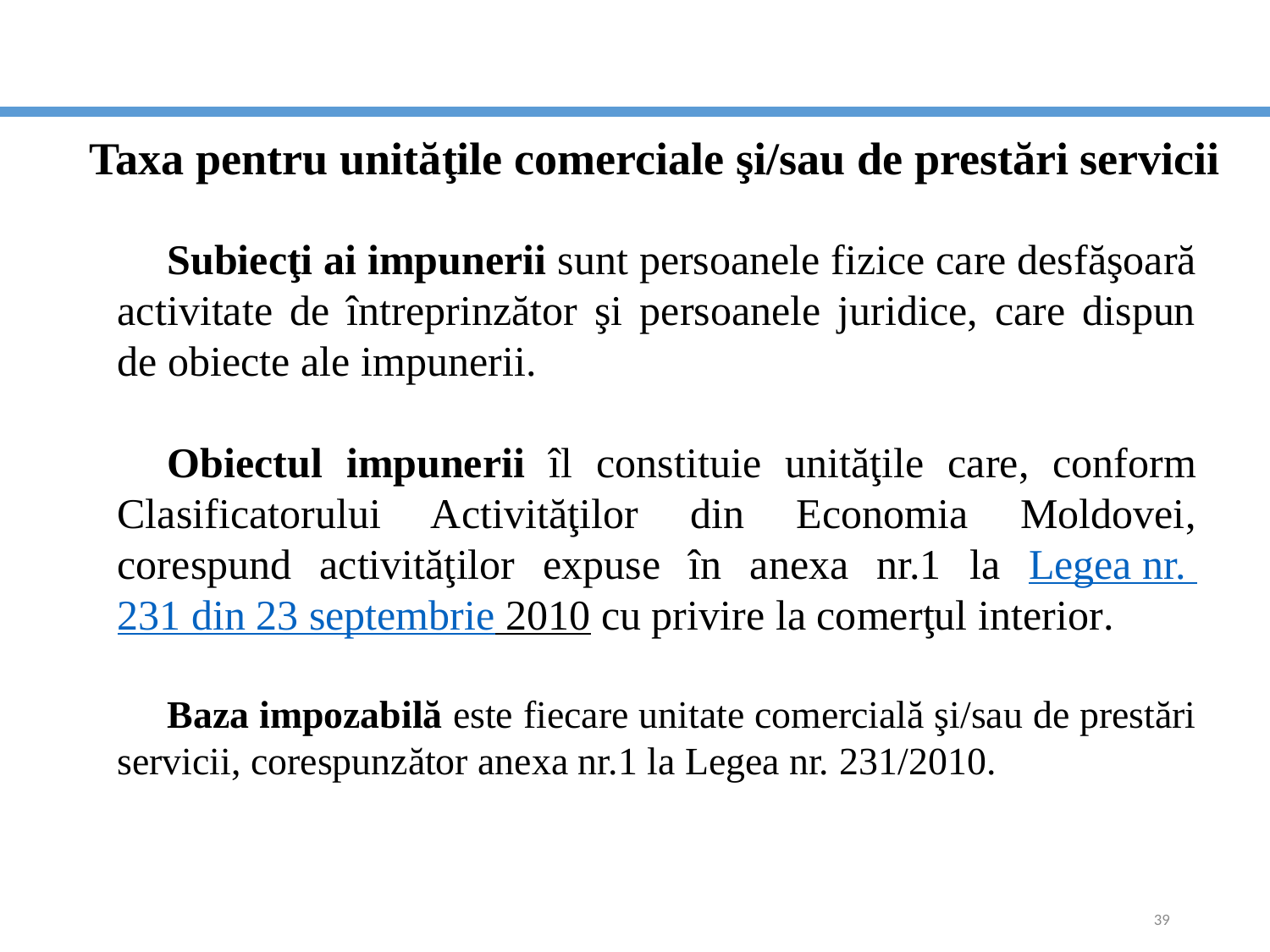

Taxa pentru unităţile comerciale şi/sau de prestări servicii
Subiecţi ai impunerii sunt persoanele fizice care desfăşoară activitate de întreprinzător şi persoanele juridice, care dispun de obiecte ale impunerii.

Obiectul impunerii îl constituie unităţile care, conform Clasificatorului Activităţilor din Economia Moldovei, corespund activităţilor expuse în anexa nr.1 la Legea nr. 231 din 23 septembrie 2010 cu privire la comerţul interior.

Baza impozabilă este fiecare unitate comercială şi/sau de prestări servicii, corespunzător anexa nr.1 la Legea nr. 231/2010.

39